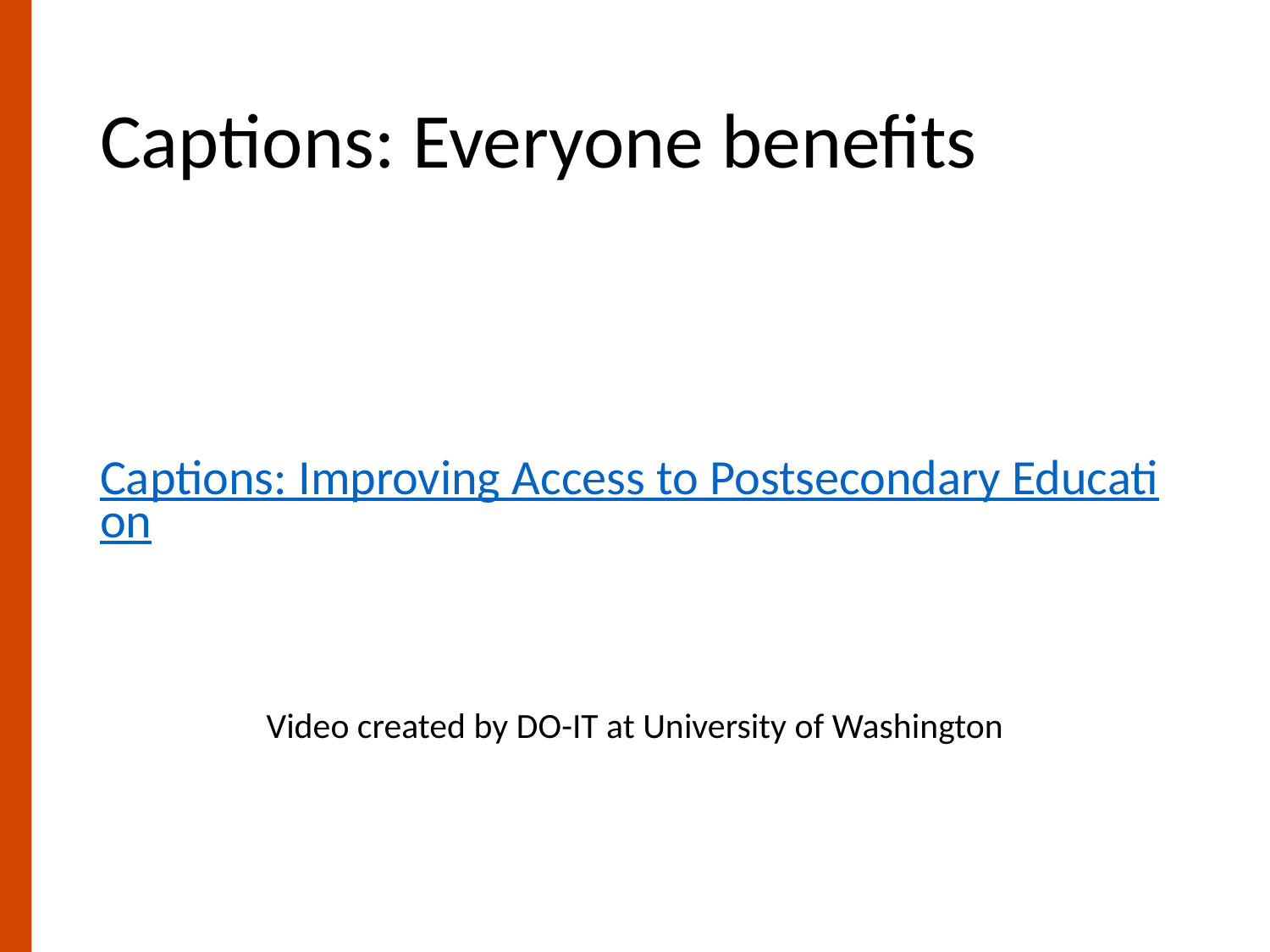

# Captions: Everyone benefits
Captions: Improving Access to Postsecondary Education

Video created by DO-IT at University of Washington